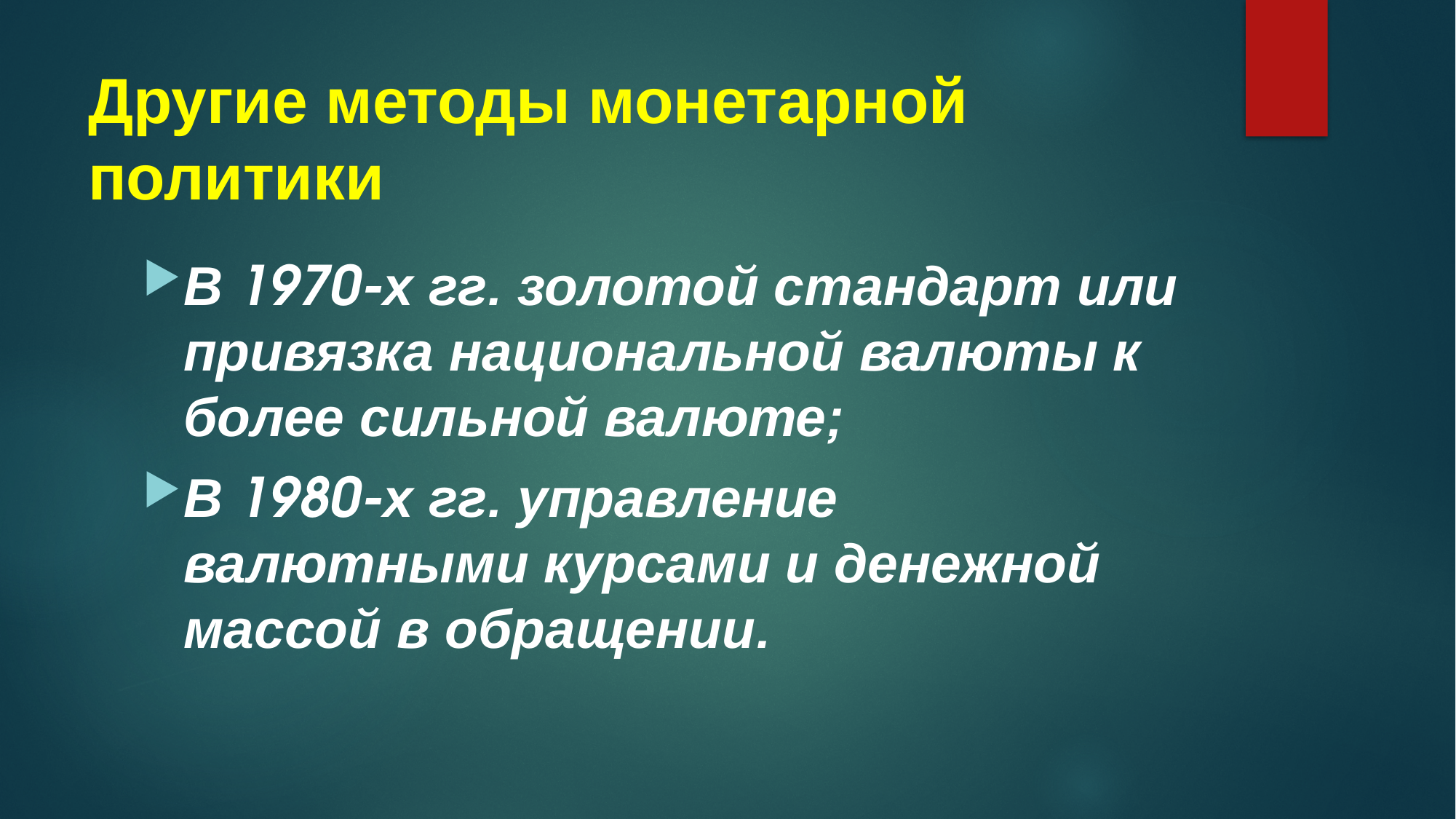

# Другие методы монетарной политики
В 1970-х гг. золотой стандарт или привязка национальной валюты к более сильной валюте;
В 1980-х гг. управление валютными курсами и денежной массой в обращении.